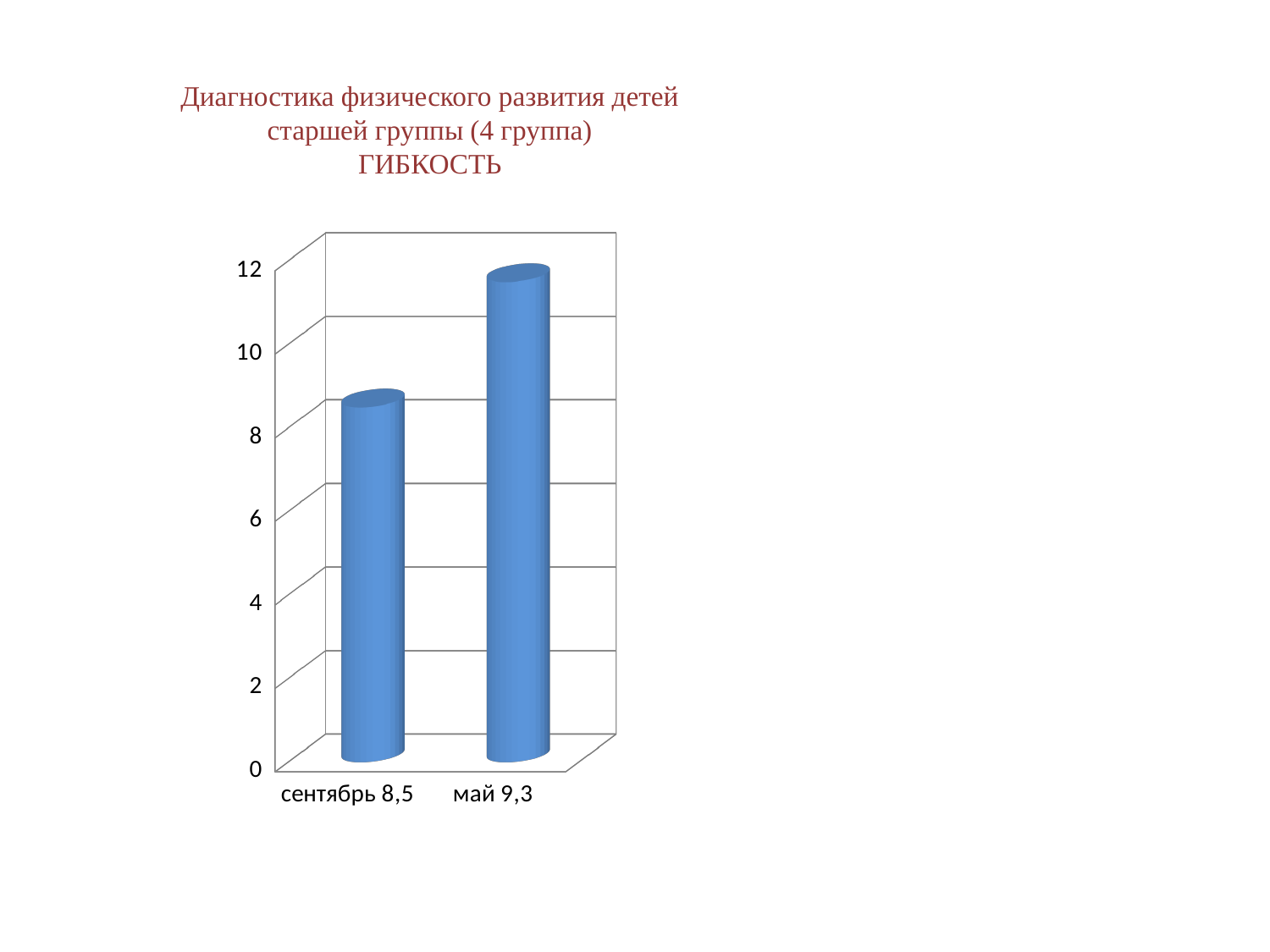

# Диагностика физического развития детей старшей группы (4 группа) ГИБКОСТЬ

[unsupported chart]